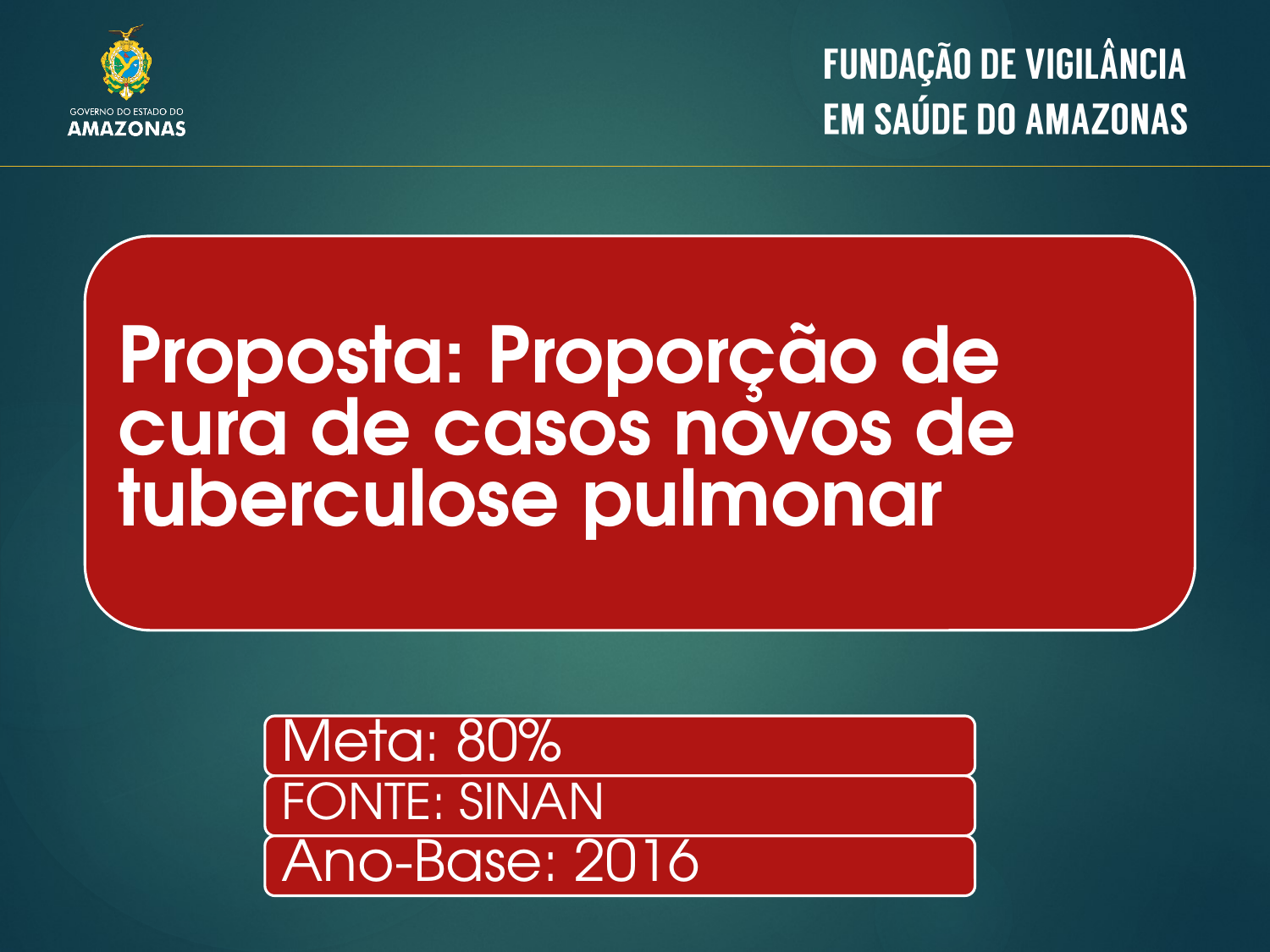

Proposta: Proporção de cura de casos novos de tuberculose pulmonar
Meta: 80%
Ano-Base: 2016
FONTE: SINAN